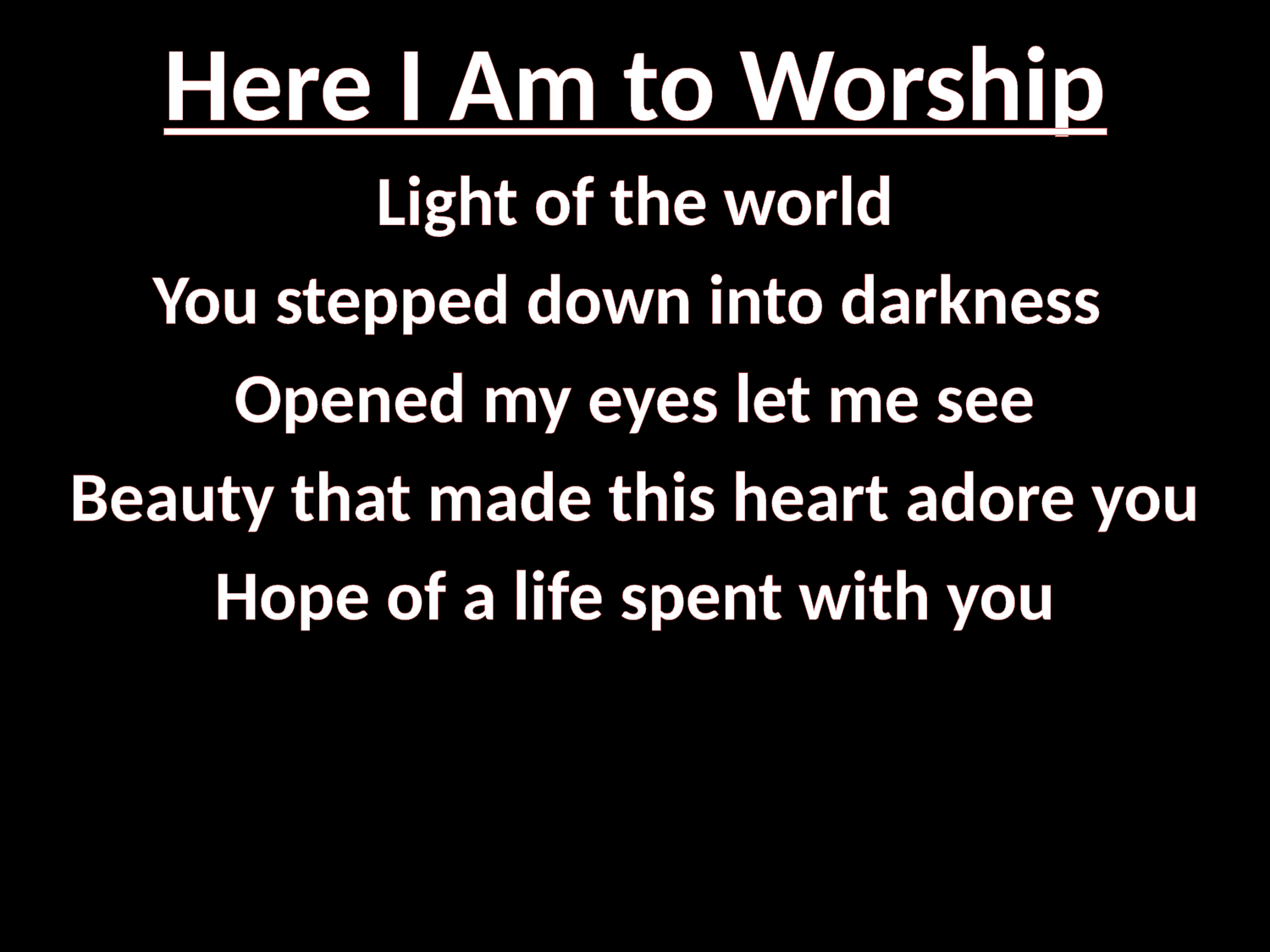

# Here I Am to Worship
Light of the world
You stepped down into darkness
Opened my eyes let me see
Beauty that made this heart adore you
Hope of a life spent with you